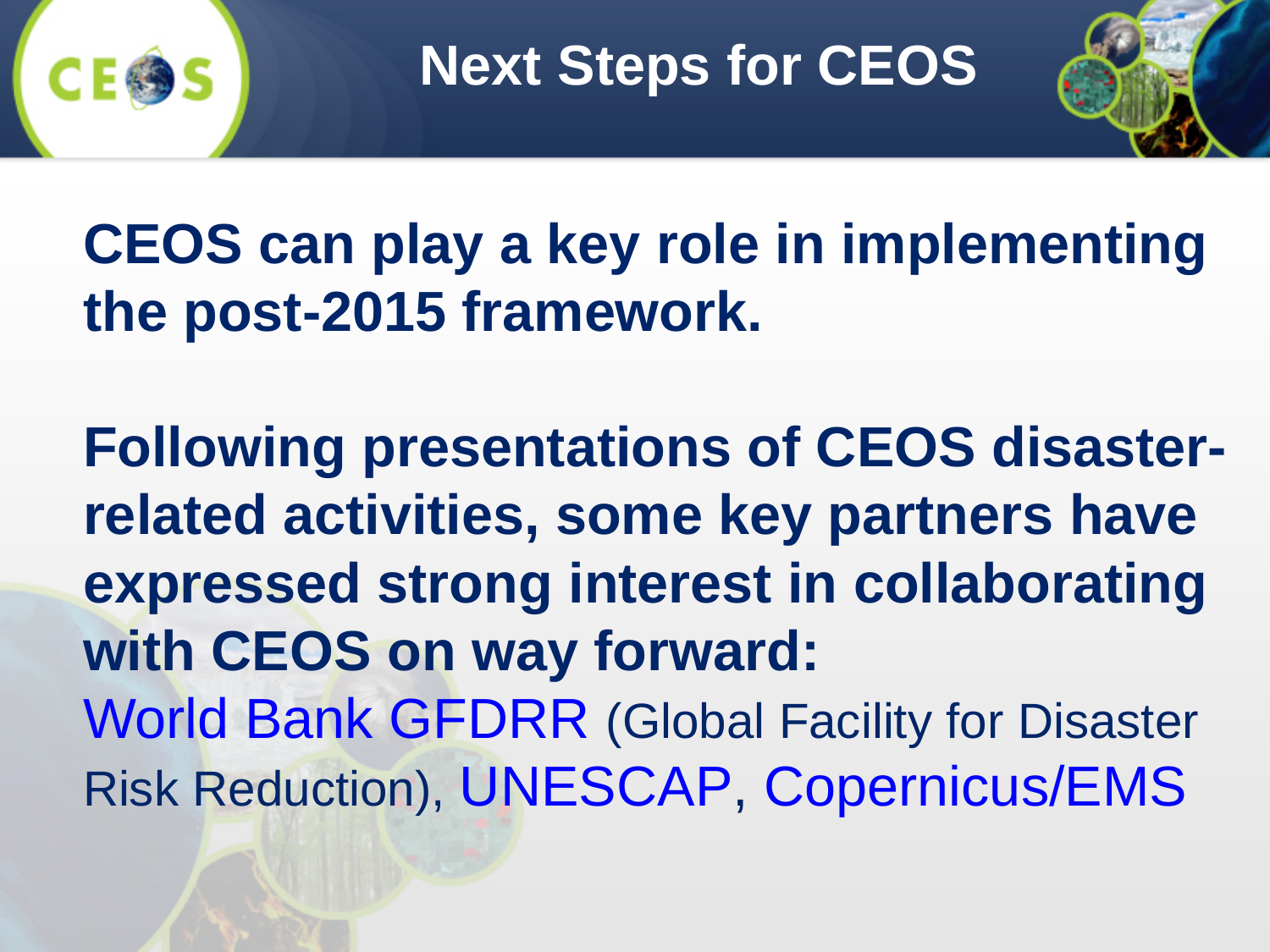

Next Steps for CEOS
CEOS can play a key role in implementing the post-2015 framework.

Following presentations of CEOS disaster-related activities, some key partners have expressed strong interest in collaborating with CEOS on way forward:
World Bank GFDRR (Global Facility for Disaster Risk Reduction), UNESCAP, Copernicus/EMS